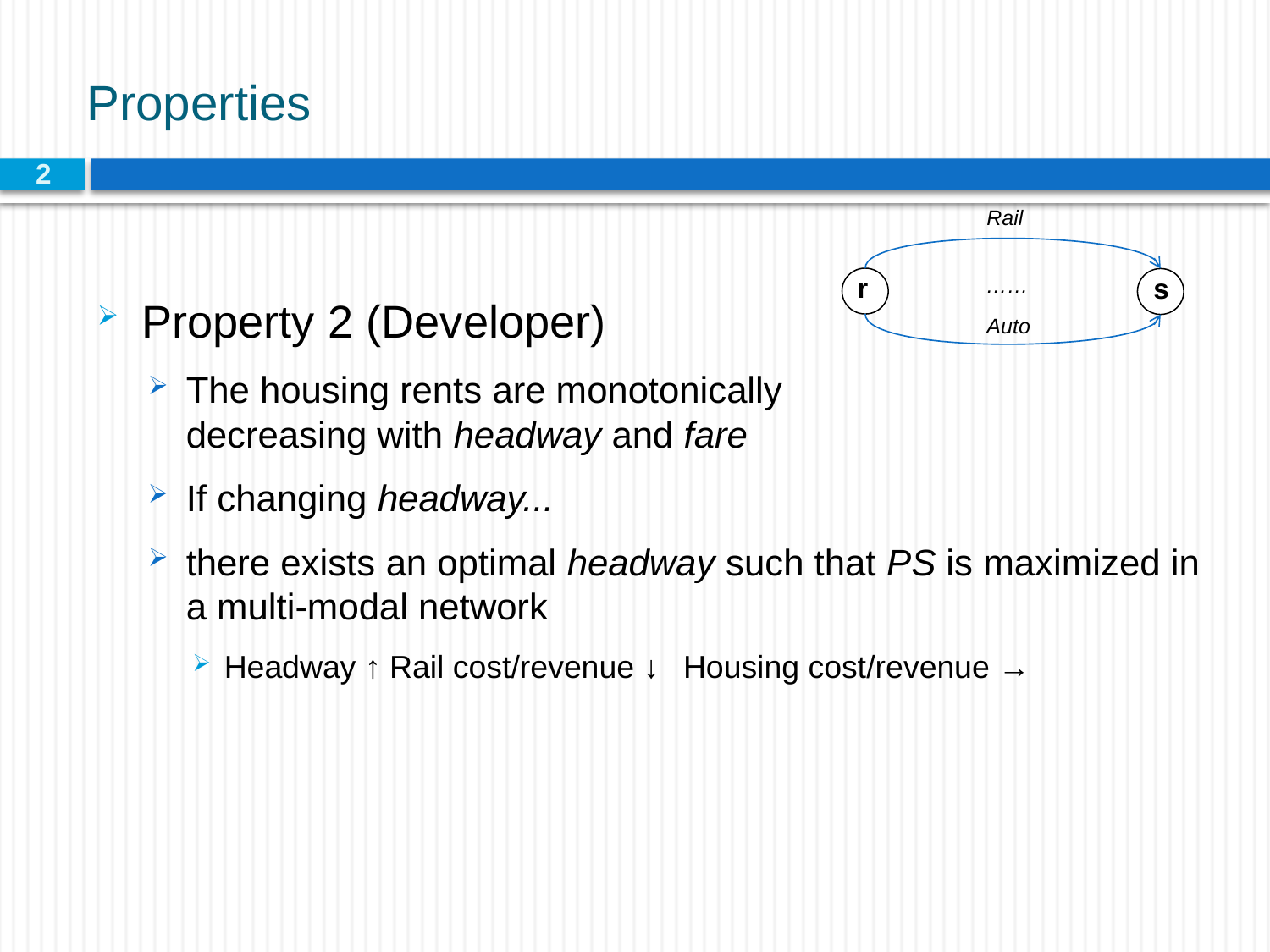

# Properties
2
Rail
r
s

Auto
……
Property 2 (Developer)
The housing rents are monotonically
decreasing with headway and fare
If changing headway...
there exists an optimal headway such that PS is maximized in a multi-modal network
Headway ↑ Rail cost/revenue ↓   Housing cost/revenue →